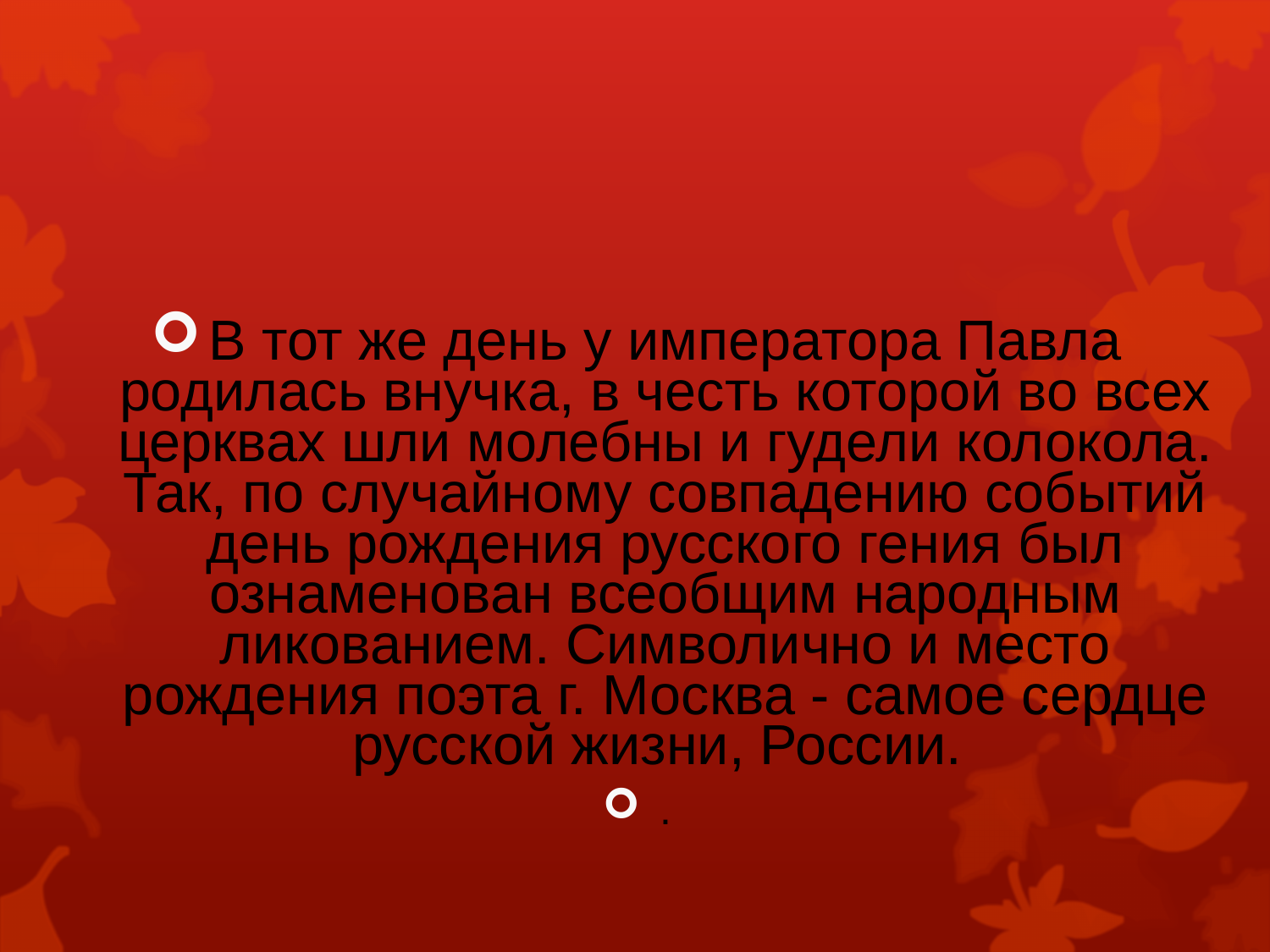

#
В тот же день у императора Павла родилась внучка, в честь которой во всех церквах шли молебны и гудели колокола. Так, по случайному совпадению событий день рождения русского гения был ознаменован всеобщим народным ликованием. Символично и место рождения поэта г. Москва - самое сердце русской жизни, России.
.